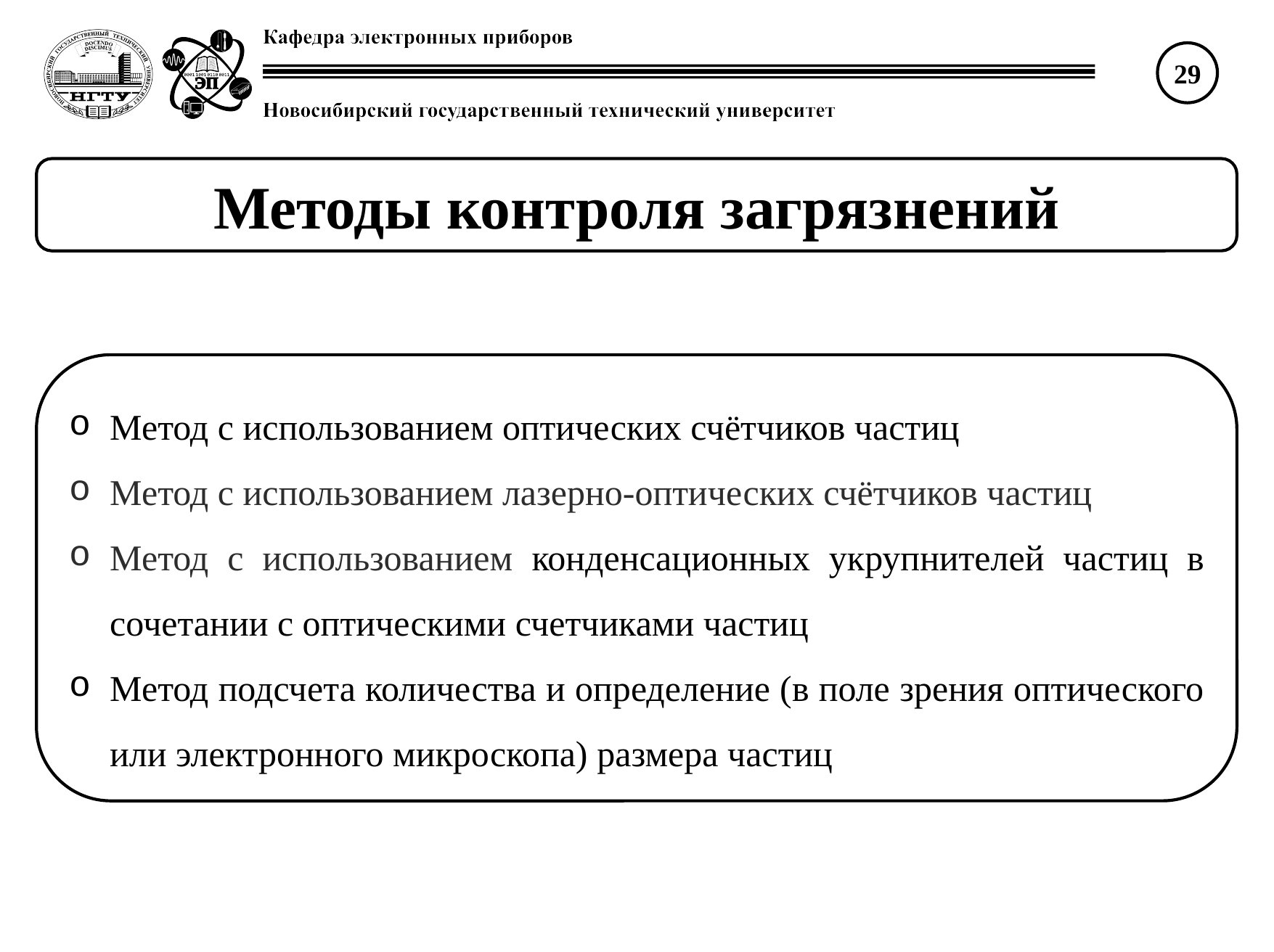

29
Методы контроля загрязнений
Метод с использованием оптических счётчиков частиц
Метод с использованием лазерно-оптических счётчиков частиц
Метод с использованием конденсационных укрупнителей частиц в сочетании с оптическими счетчиками частиц
Метод подсчета количества и определение (в поле зрения оптического или электронного микроскопа) размера частиц